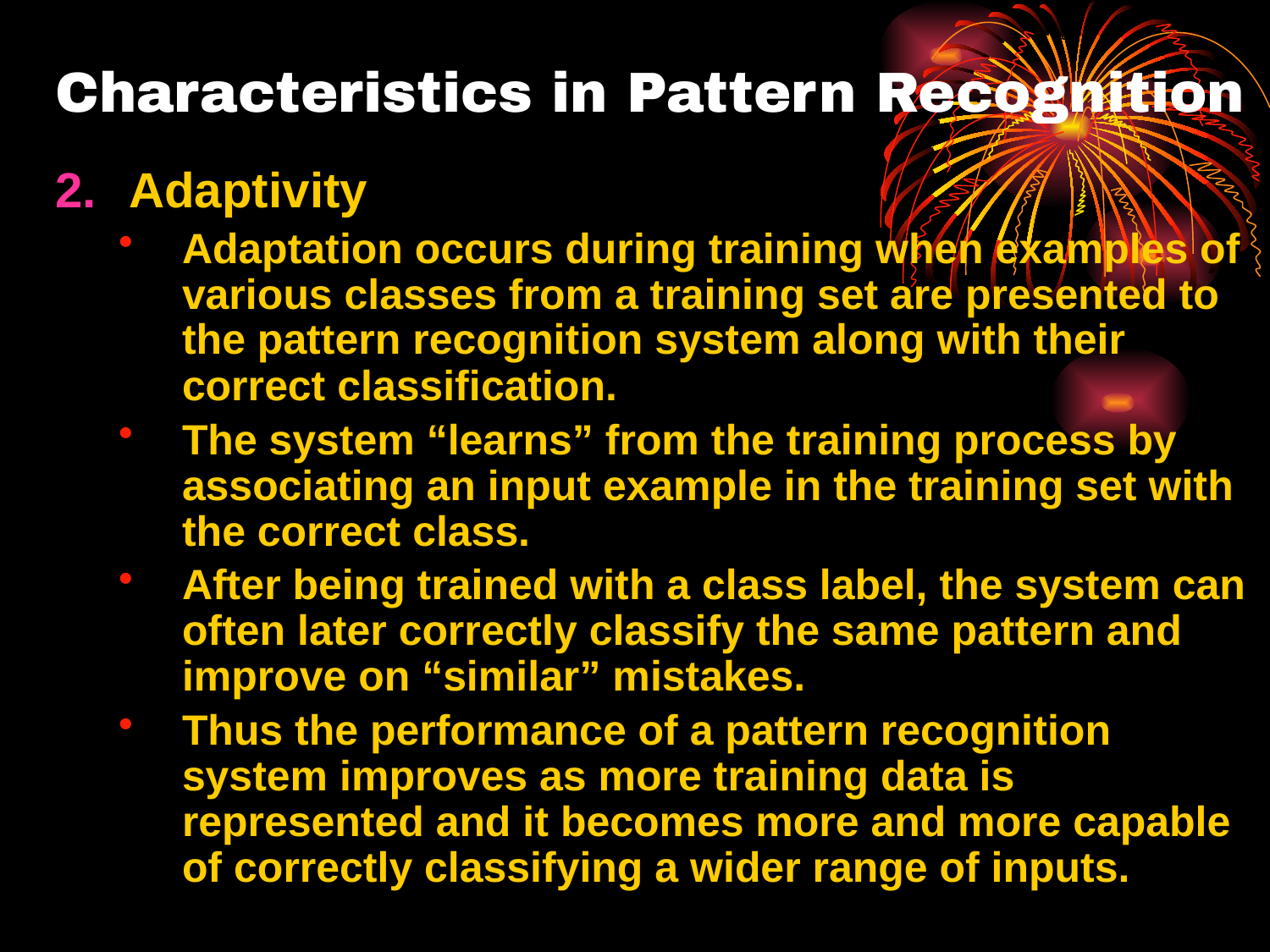

# Characteristics in Pattern Recognition
Adaptivity
Adaptation occurs during training when examples of various classes from a training set are presented to the pattern recognition system along with their correct classification.
The system “learns” from the training process by associating an input example in the training set with the correct class.
After being trained with a class label, the system can often later correctly classify the same pattern and improve on “similar” mistakes.
Thus the performance of a pattern recognition system improves as more training data is represented and it becomes more and more capable of correctly classifying a wider range of inputs.